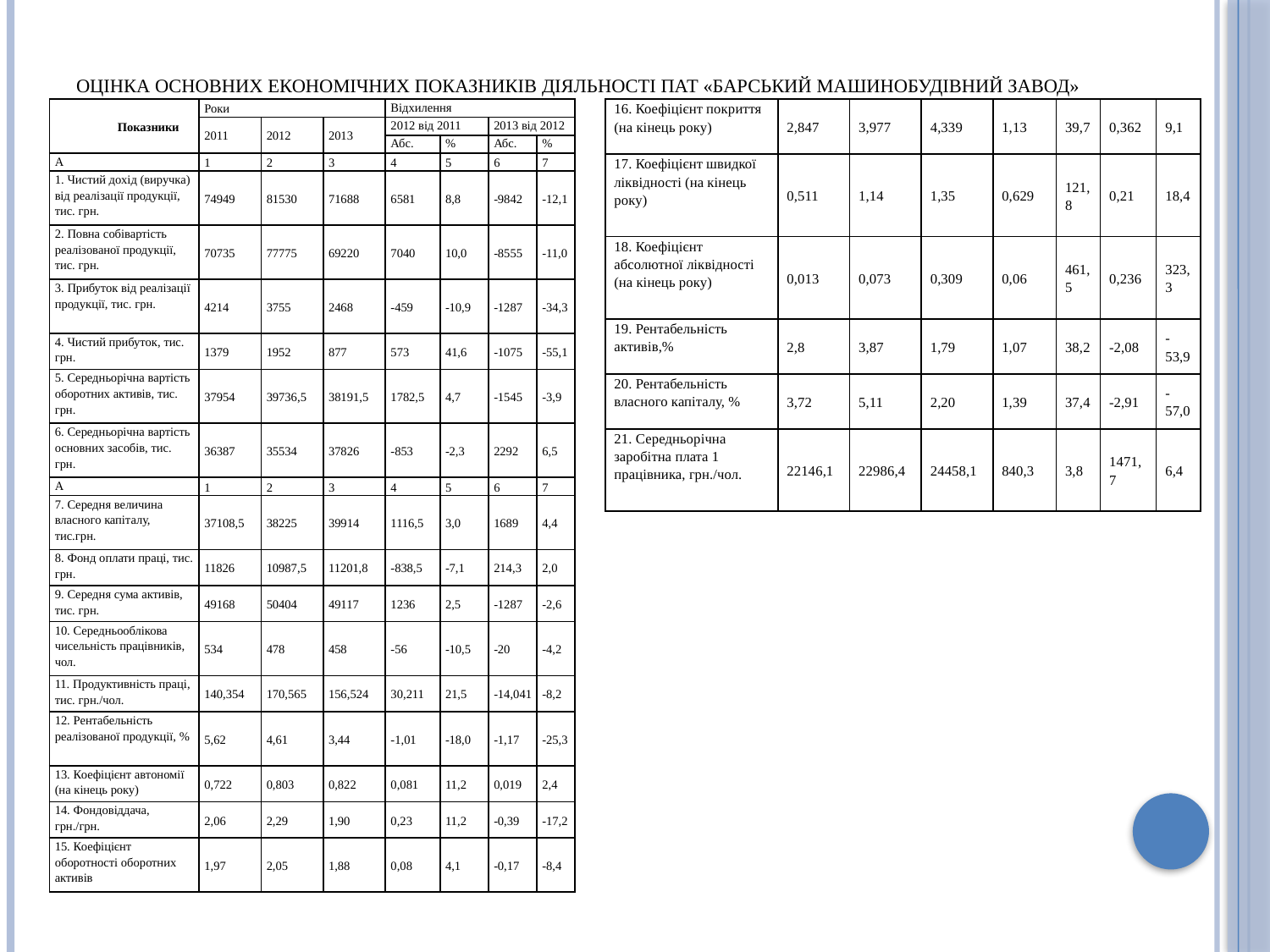

# Оцінка основних економічних показників діяльності ПАТ «Барський машинобудівний завод»
| Показники | Роки |  |  | Відхилення |  |  |  |
| --- | --- | --- | --- | --- | --- | --- | --- |
|  | 2011 | 2012 | 2013 | 2012 від 2011 |  | 2013 від 2012 |  |
|  |  |  |  | Абс. | % | Абс. | % |
| А | 1 | 2 | 3 | 4 | 5 | 6 | 7 |
| 1. Чистий дохід (виручка) від реалізації продукції, тис. грн. | 74949 | 81530 | 71688 | 6581 | 8,8 | -9842 | -12,1 |
| 2. Повна собівартість реалізованої продукції, тис. грн. | 70735 | 77775 | 69220 | 7040 | 10,0 | -8555 | -11,0 |
| 3. Прибуток від реалізації продукції, тис. грн. | 4214 | 3755 | 2468 | -459 | -10,9 | -1287 | -34,3 |
| 4. Чистий прибуток, тис. грн. | 1379 | 1952 | 877 | 573 | 41,6 | -1075 | -55,1 |
| 5. Середньорічна вартість оборотних активів, тис. грн. | 37954 | 39736,5 | 38191,5 | 1782,5 | 4,7 | -1545 | -3,9 |
| 6. Середньорічна вартість основних засобів, тис. грн. | 36387 | 35534 | 37826 | -853 | -2,3 | 2292 | 6,5 |
| А | 1 | 2 | 3 | 4 | 5 | 6 | 7 |
| 7. Середня величина власного капіталу, тис.грн. | 37108,5 | 38225 | 39914 | 1116,5 | 3,0 | 1689 | 4,4 |
| 8. Фонд оплати праці, тис. грн. | 11826 | 10987,5 | 11201,8 | -838,5 | -7,1 | 214,3 | 2,0 |
| 9. Середня сума активів, тис. грн. | 49168 | 50404 | 49117 | 1236 | 2,5 | -1287 | -2,6 |
| 10. Середньооблікова чисельність працівників, чол. | 534 | 478 | 458 | -56 | -10,5 | -20 | -4,2 |
| 11. Продуктивність праці, тис. грн./чол. | 140,354 | 170,565 | 156,524 | 30,211 | 21,5 | -14,041 | -8,2 |
| 12. Рентабельність реалізованої продукції, % | 5,62 | 4,61 | 3,44 | -1,01 | -18,0 | -1,17 | -25,3 |
| 13. Коефіцієнт автономії (на кінець року) | 0,722 | 0,803 | 0,822 | 0,081 | 11,2 | 0,019 | 2,4 |
| 14. Фондовіддача, грн./грн. | 2,06 | 2,29 | 1,90 | 0,23 | 11,2 | -0,39 | -17,2 |
| 15. Коефіцієнт оборотності оборотних активів | 1,97 | 2,05 | 1,88 | 0,08 | 4,1 | -0,17 | -8,4 |
| 16. Коефіцієнт покриття (на кінець року) | 2,847 | 3,977 | 4,339 | 1,13 | 39,7 | 0,362 | 9,1 |
| --- | --- | --- | --- | --- | --- | --- | --- |
| 17. Коефіцієнт швидкої ліквідності (на кінець року) | 0,511 | 1,14 | 1,35 | 0,629 | 121,8 | 0,21 | 18,4 |
| 18. Коефіцієнт абсолютної ліквідності (на кінець року) | 0,013 | 0,073 | 0,309 | 0,06 | 461,5 | 0,236 | 323,3 |
| 19. Рентабельність активів,% | 2,8 | 3,87 | 1,79 | 1,07 | 38,2 | -2,08 | -53,9 |
| 20. Рентабельність власного капіталу, % | 3,72 | 5,11 | 2,20 | 1,39 | 37,4 | -2,91 | -57,0 |
| 21. Середньорічна заробітна плата 1 працівника, грн./чол. | 22146,1 | 22986,4 | 24458,1 | 840,3 | 3,8 | 1471,7 | 6,4 |